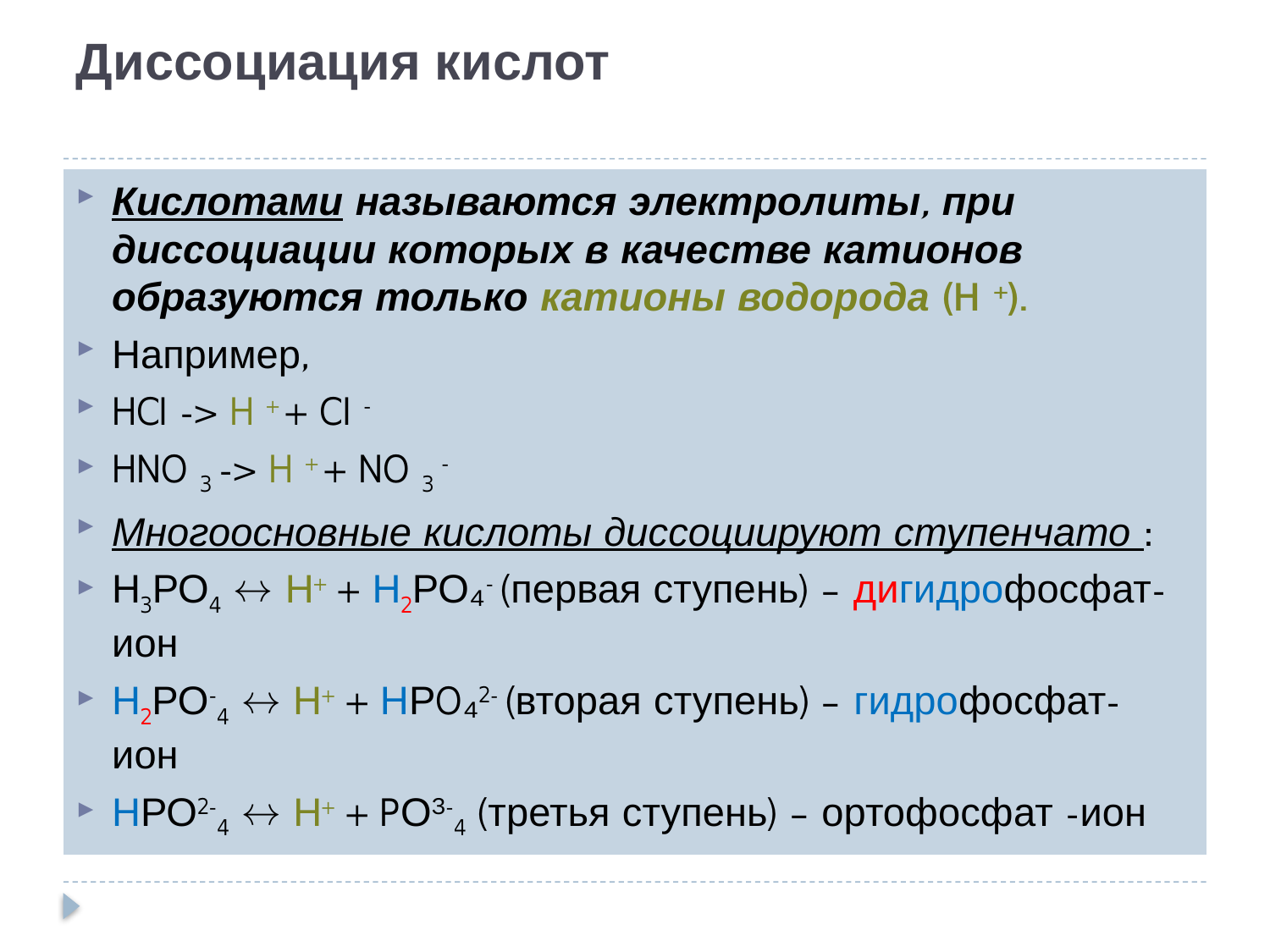

# Диссоциация кислот
Кислотами называются электролиты, при диссоциации которых в качестве катионов образуются только катионы водорода (H +).
Например,
HCl -> H + + Cl -
HNO 3 -> H + + NO 3 -
Многоосновные кислоты диссоциируют ступенчато :
Н3РО4 ↔ Н+ + Н2РО₄- (первая ступень) – дигидрофосфат- ион
Н2РО-4 ↔ Н+ + НРO₄2- (вторая ступень) – гидрофосфат- ион
НРО2-4 ↔ Н+ + PОЗ-4 (третья ступень) – ортофосфат -ион